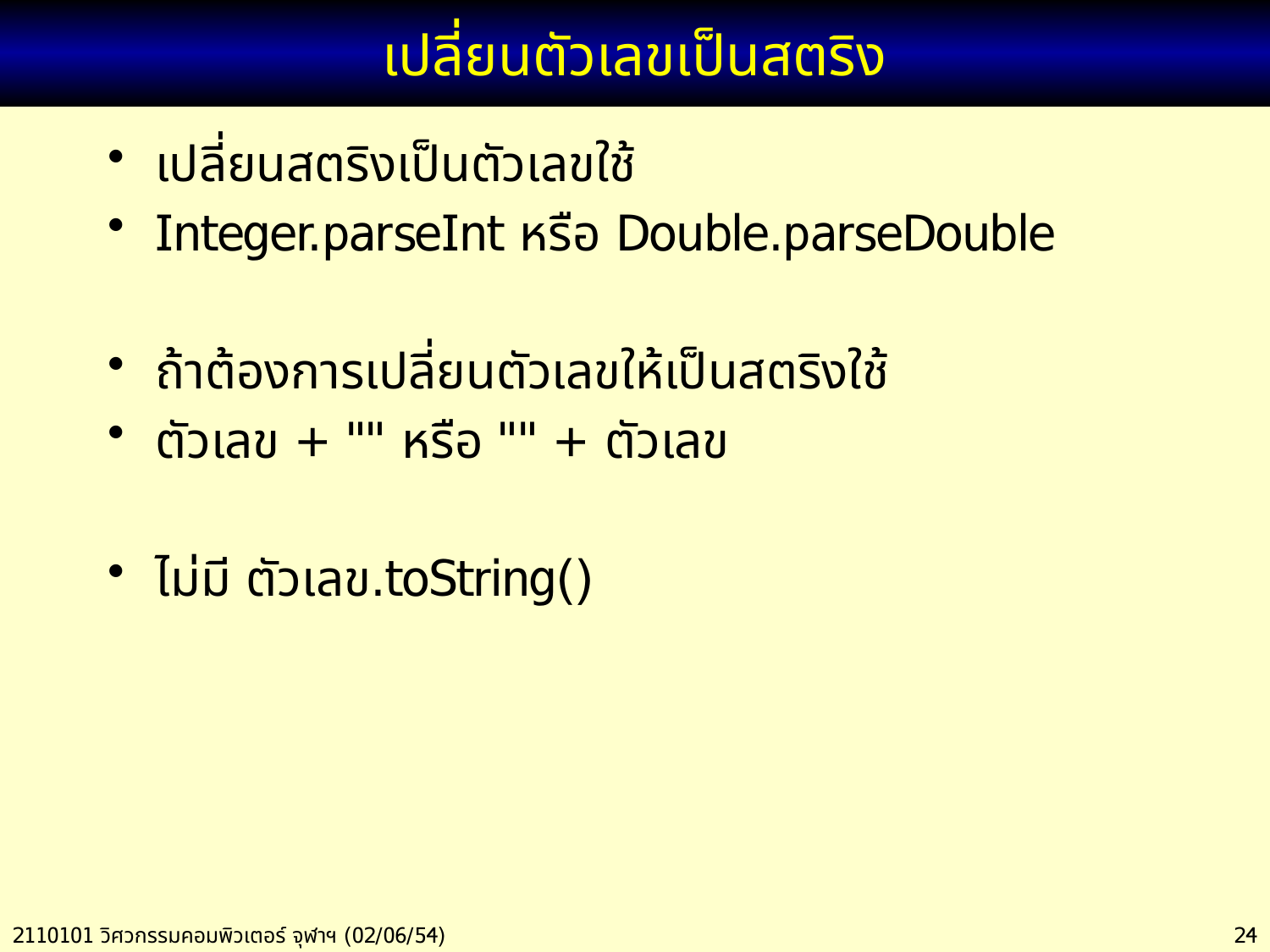

# เปลี่ยนตัวเลขเป็นสตริง
เปลี่ยนสตริงเป็นตัวเลขใช้
Integer.parseInt หรือ Double.parseDouble

ถ้าต้องการเปลี่ยนตัวเลขให้เป็นสตริงใช้
ตัวเลข + "" หรือ "" + ตัวเลข

ไม่มี ตัวเลข.toString()